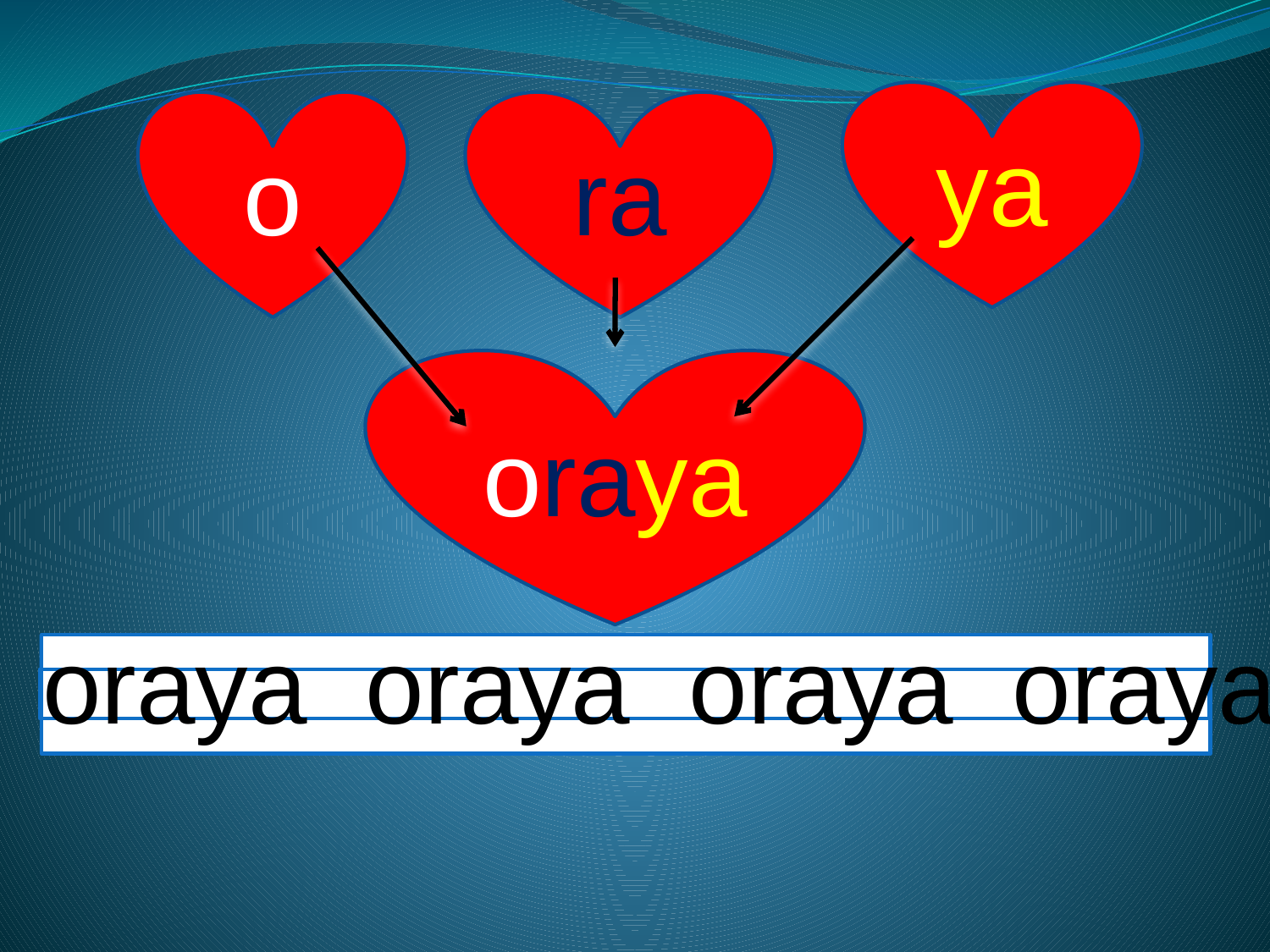

ya
o
ra

oraya

oraya  oraya  oraya  oraya